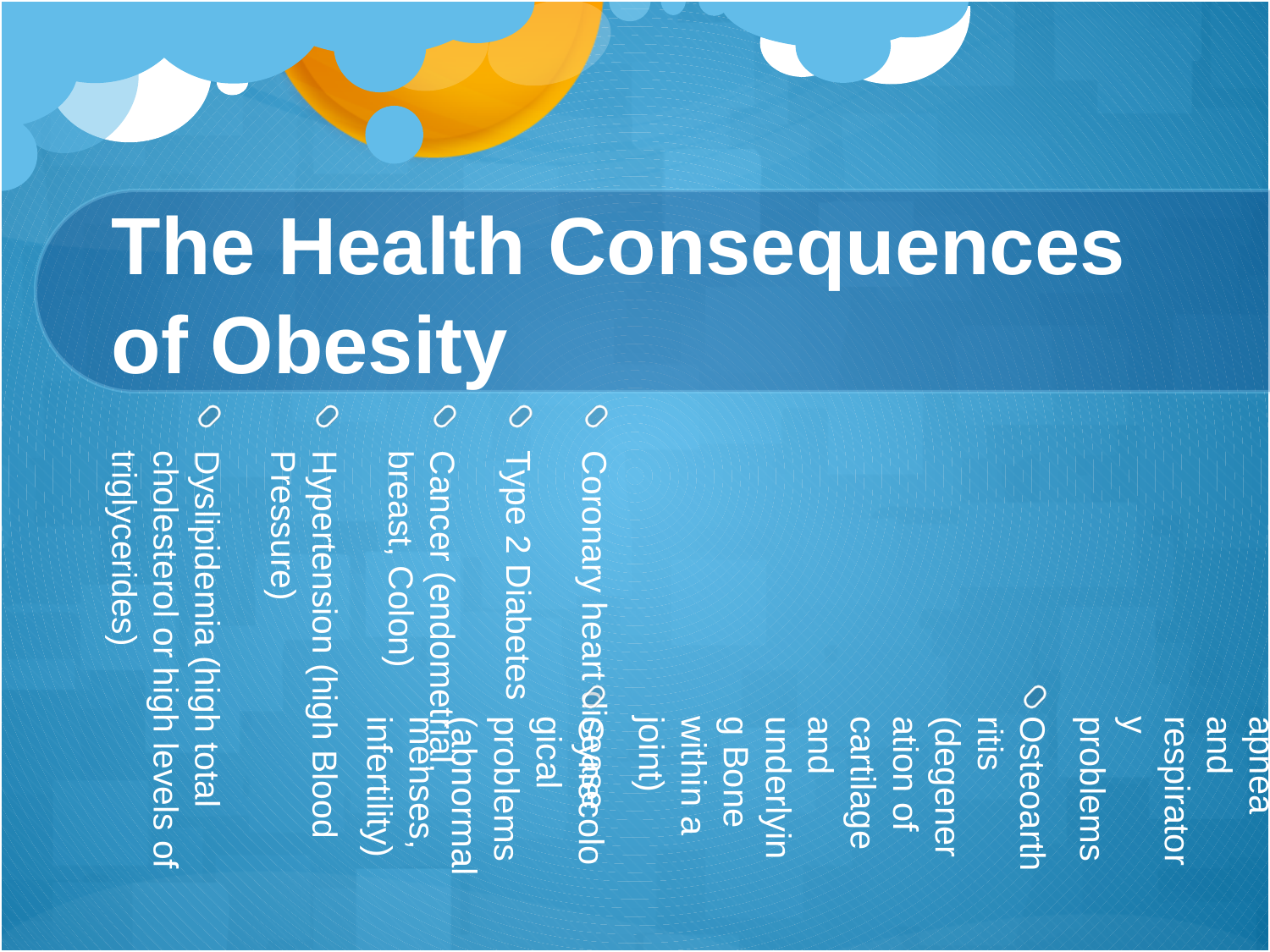

The Health Consequences of Obesity
Coronary heart disease
Type 2 Diabetes
Cancer (endometrial, breast, Colon)
Hypertension (high Blood Pressure)
Dyslipidemia (high total cholesterol or high levels of triglycerides)
Stroke
Liver and gallbladder disease
Sleep apnea and respiratory problems
Osteoarthritis (degeneration of cartilage and underlying Bone within a joint)
Gynecological problems (abnormal menses, infertility)